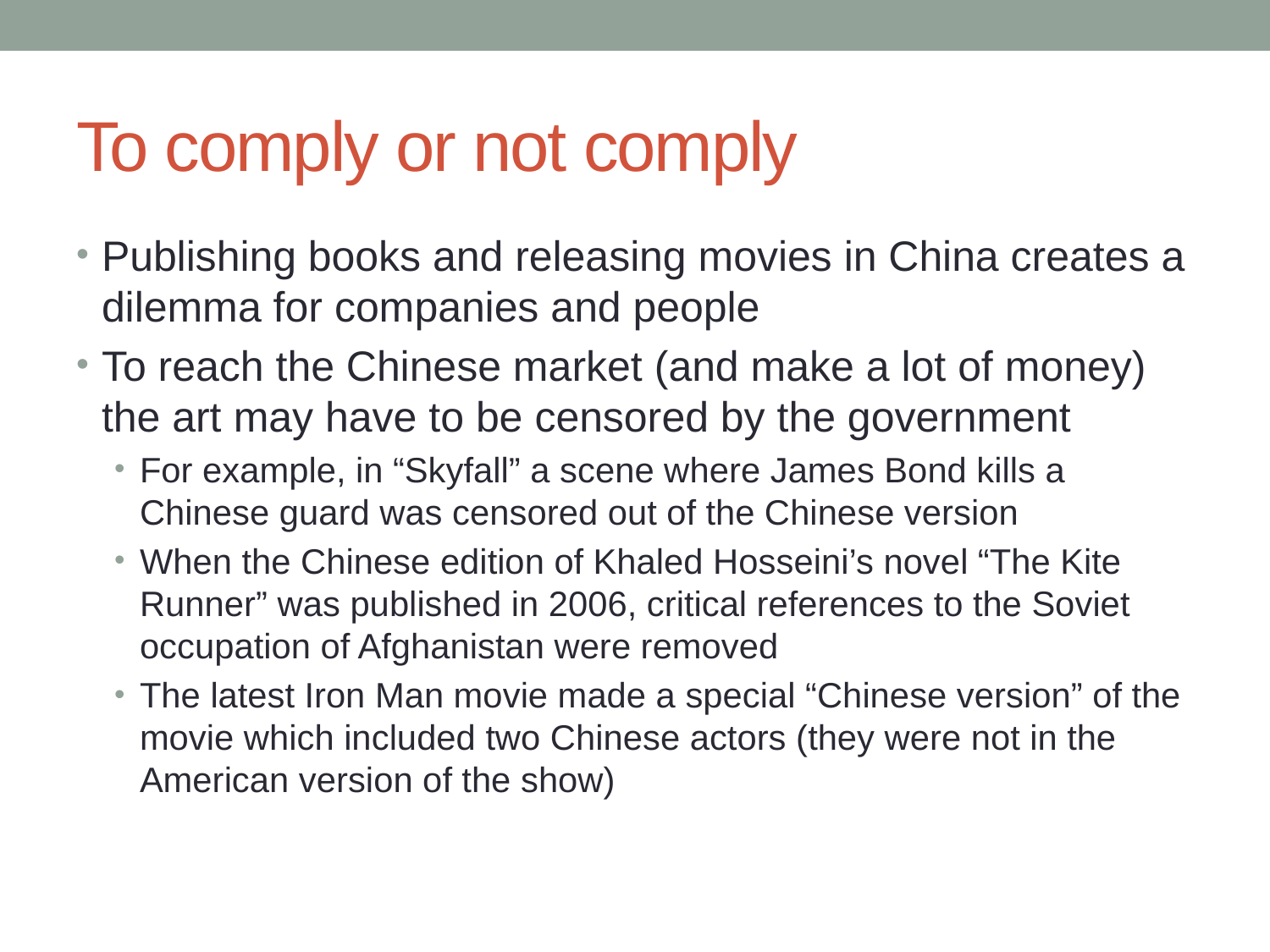

# To comply or not comply
Publishing books and releasing movies in China creates a dilemma for companies and people
To reach the Chinese market (and make a lot of money) the art may have to be censored by the government
For example, in “Skyfall” a scene where James Bond kills a Chinese guard was censored out of the Chinese version
When the Chinese edition of Khaled Hosseini’s novel “The Kite Runner” was published in 2006, critical references to the Soviet occupation of Afghanistan were removed
The latest Iron Man movie made a special “Chinese version” of the movie which included two Chinese actors (they were not in the American version of the show)